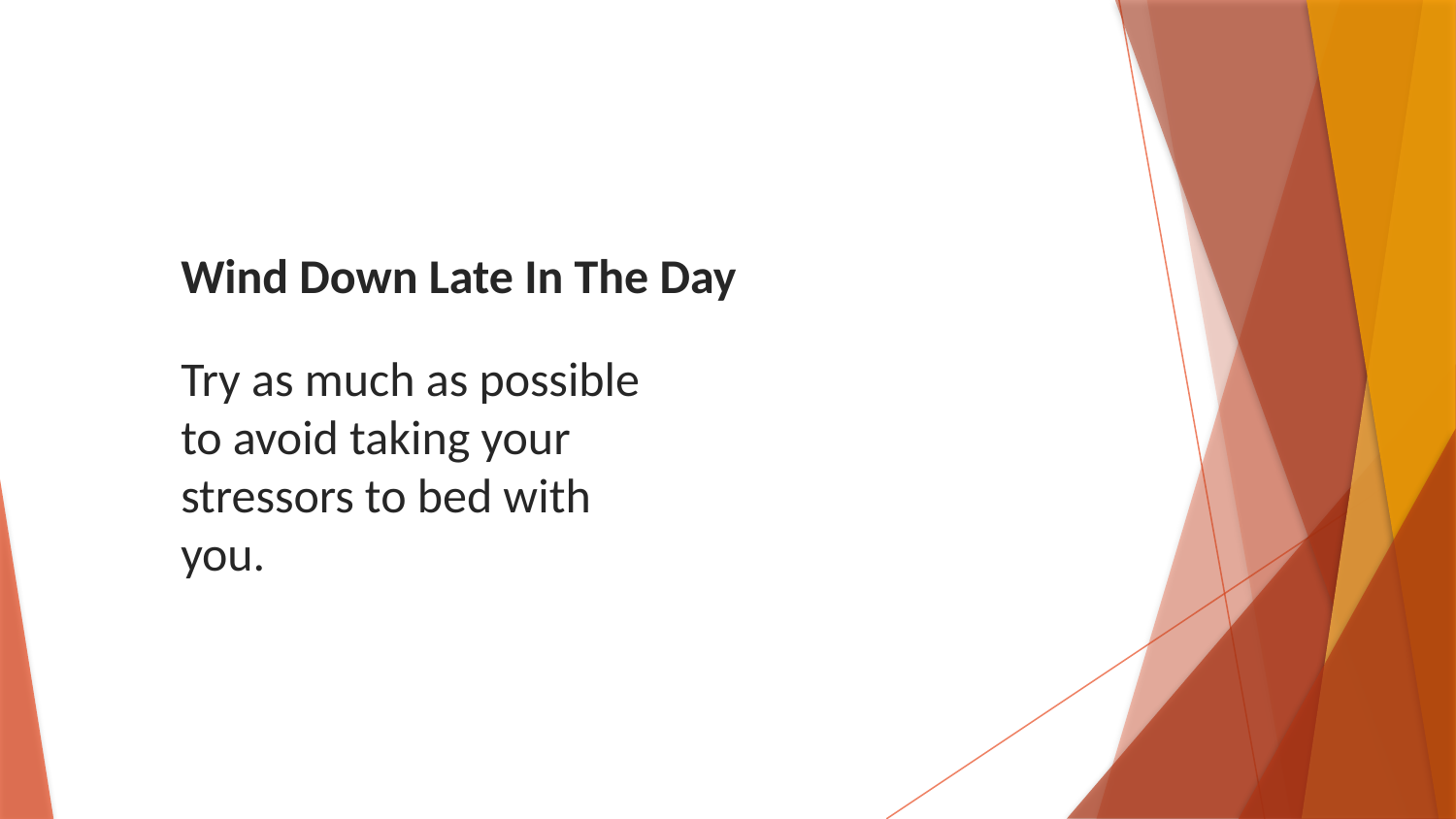

Wind Down Late In The Day
Try as much as possible to avoid taking your stressors to bed with you.